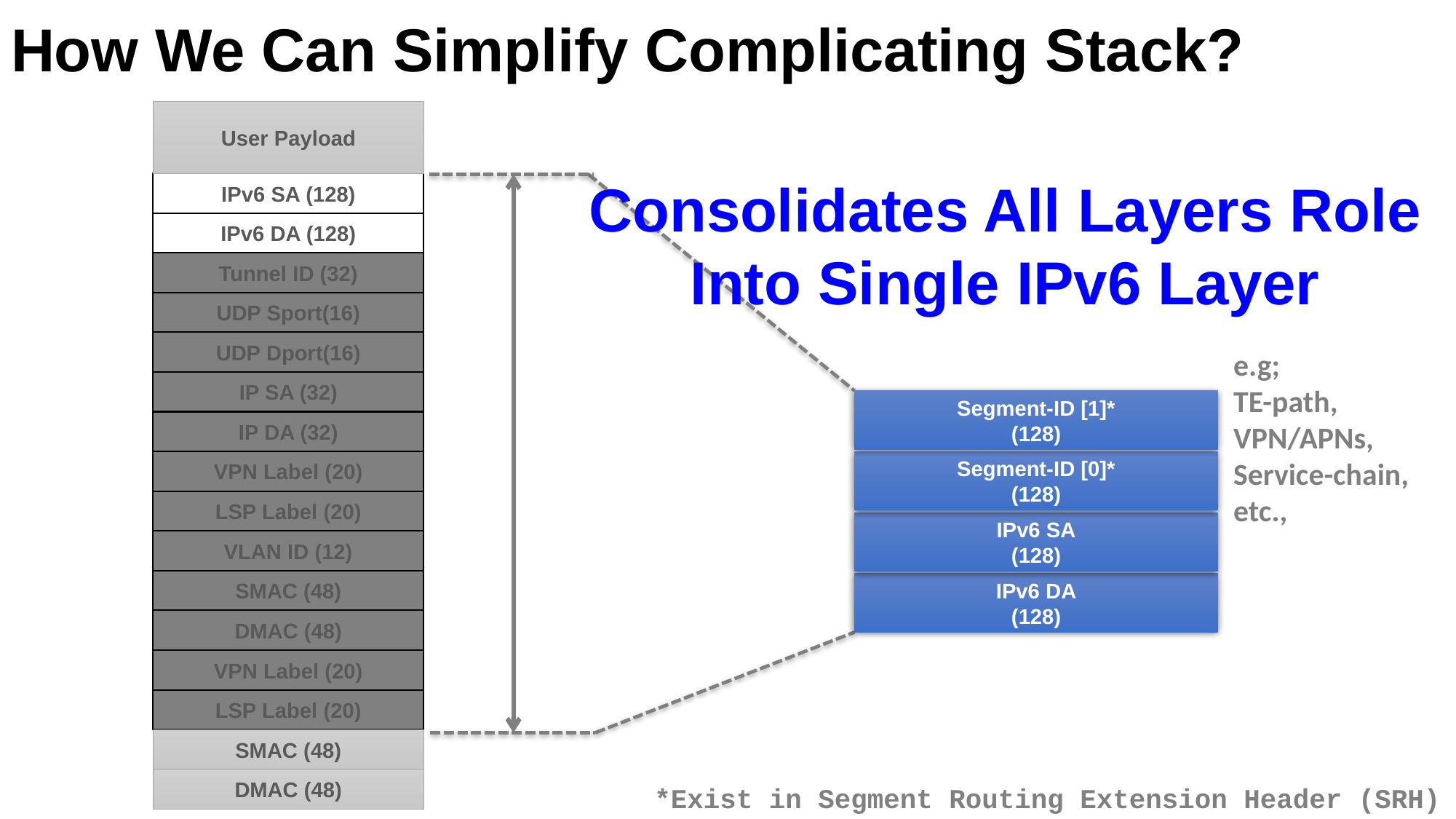

# How We Can Simplify Complicating Stack?
User Payload
Consolidates All Layers Role
Into Single IPv6 Layer
IPv6 SA (128)
IPv6 DA (128)
Tunnel ID (32)
UDP Sport(16)
UDP Dport(16)
e.g;
TE-path,
VPN/APNs, Service-chain, etc.,
IP SA (32)
Segment-ID [1]*
(128)
Segment-ID [0]*
(128)
IPv6 SA
(128)
IPv6 DA
(128)
IP DA (32)
VPN Label (20)
LSP Label (20)
VLAN ID (12)
SMAC (48)
DMAC (48)
VPN Label (20)
LSP Label (20)
SMAC (48)
DMAC (48)
*Exist in Segment Routing Extension Header (SRH)